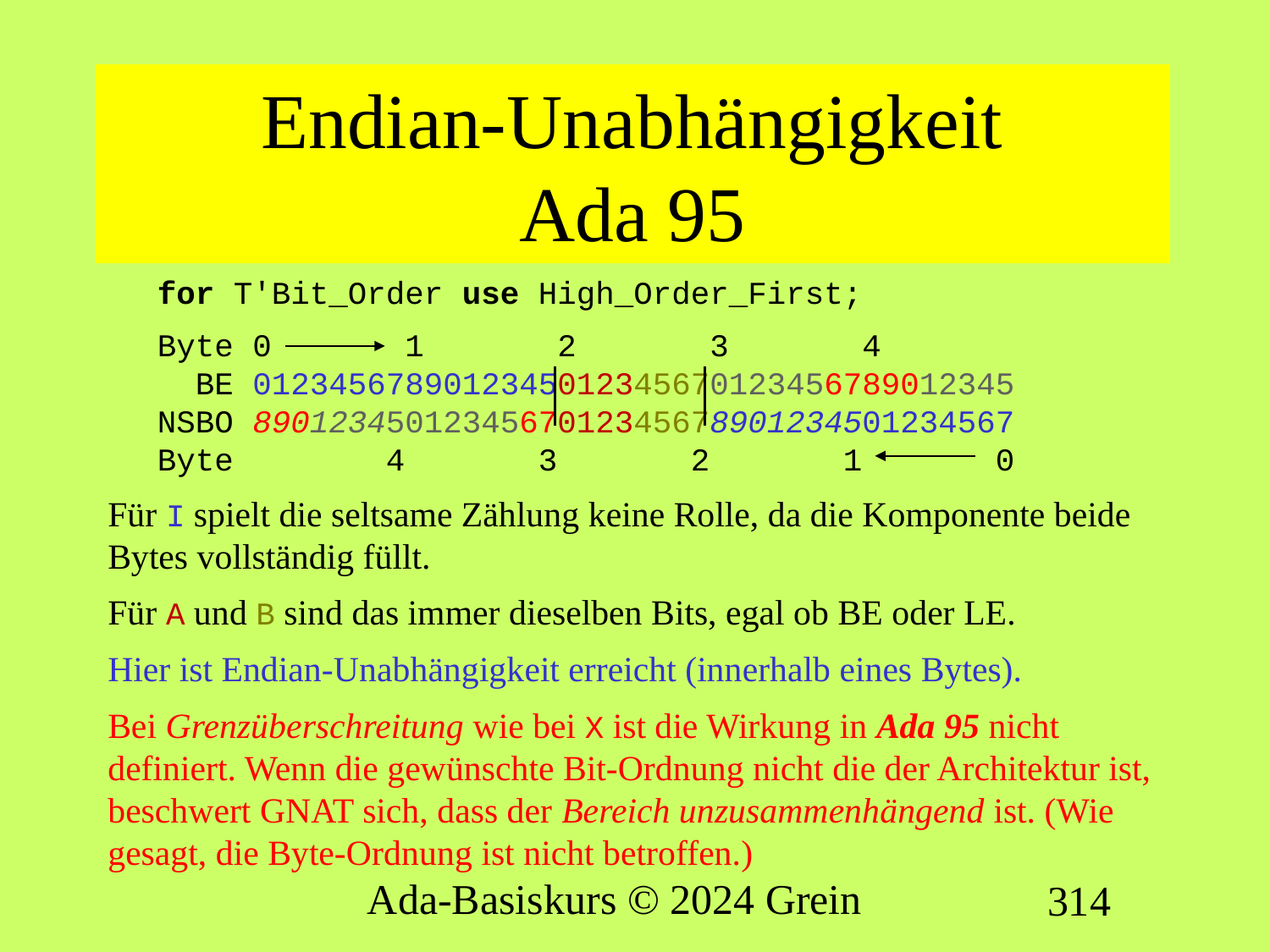

# Endian-Unabhängigkeit Ada 95
for T'Bit_Order use High_Order_First;
Byte 0       1       2       3       4
  BE 0123456789012345012345670123456789012345
NSBO 8901234501234567012345678901234501234567
Byte        4       3       2       1       0
Für I spielt die seltsame Zählung keine Rolle, da die Komponente beide Bytes vollständig füllt.
Für A und B sind das immer dieselben Bits, egal ob BE oder LE.
Hier ist Endian-Unabhängigkeit erreicht (innerhalb eines Bytes).
Bei Grenzüberschreitung wie bei X ist die Wirkung in Ada 95 nicht definiert. Wenn die gewünschte Bit-Ordnung nicht die der Architektur ist, beschwert GNAT sich, dass der Bereich unzusammenhängend ist. (Wie gesagt, die Byte-Ordnung ist nicht betroffen.)
Ada-Basiskurs © 2024 Grein
314